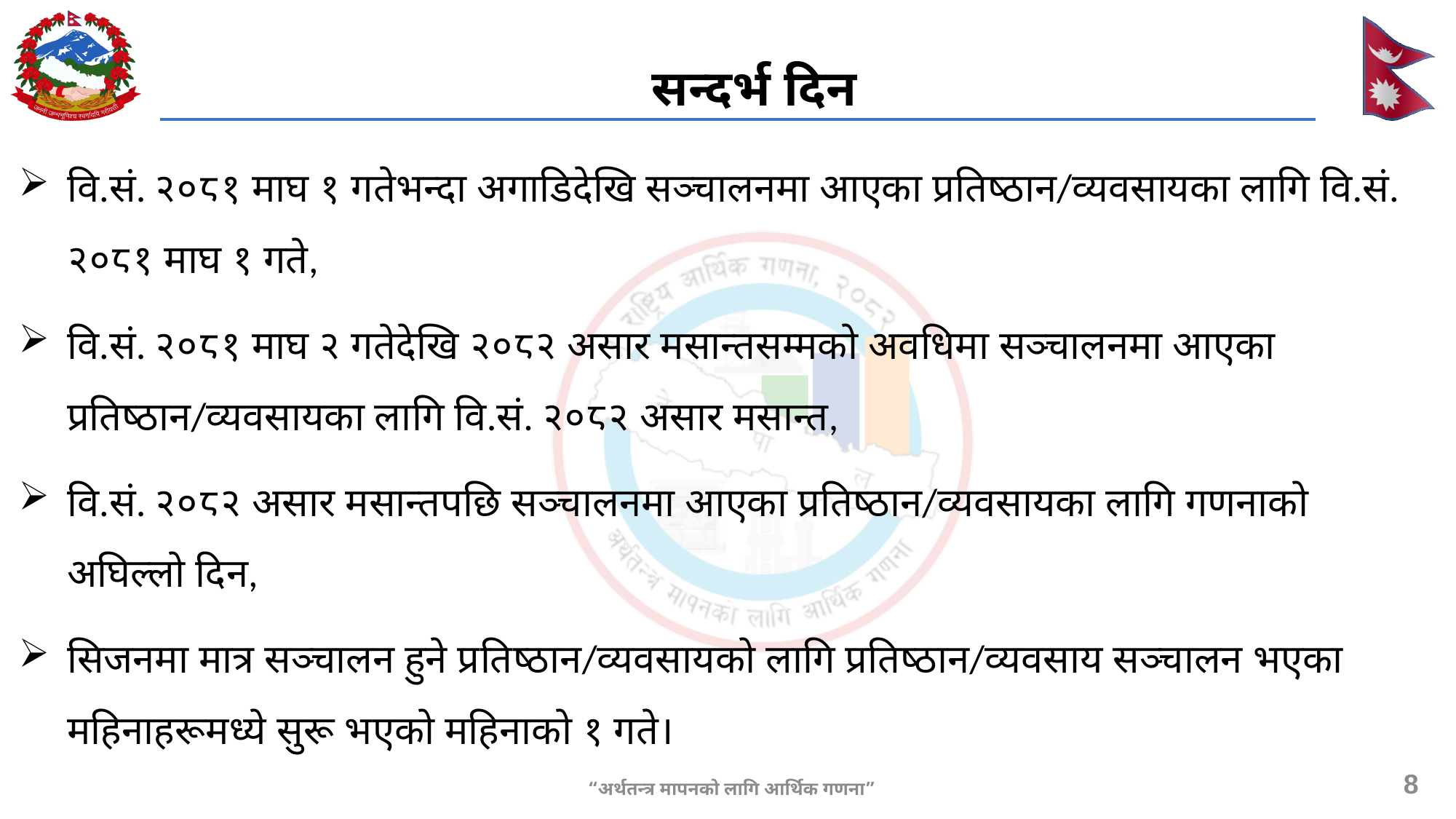

सन्दर्भ दिन
वि.सं. २०८१ माघ १ गतेभन्दा अगाडिदेखि सञ्चालनमा आएका प्रतिष्ठान/व्यवसायका लागि वि.सं. २०८१ माघ १ गते,
वि.सं. २०८१ माघ २ गतेदेखि २०८२ असार मसान्तसम्मको अवधिमा सञ्चालनमा आएका प्रतिष्ठान/व्यवसायका लागि वि.सं. २०८२ असार मसान्त,
वि.सं. २०८२ असार मसान्तपछि सञ्चालनमा आएका प्रतिष्ठान/व्यवसायका लागि गणनाको अघिल्लो दिन,
सिजनमा मात्र सञ्चालन हुने प्रतिष्ठान/व्यवसायको लागि प्रतिष्ठान/व्यवसाय सञ्चालन भएका महिनाहरूमध्ये सुरू भएको महिनाको १ गते।
8
“अर्थतन्त्र मापनको लागि आर्थिक गणना”